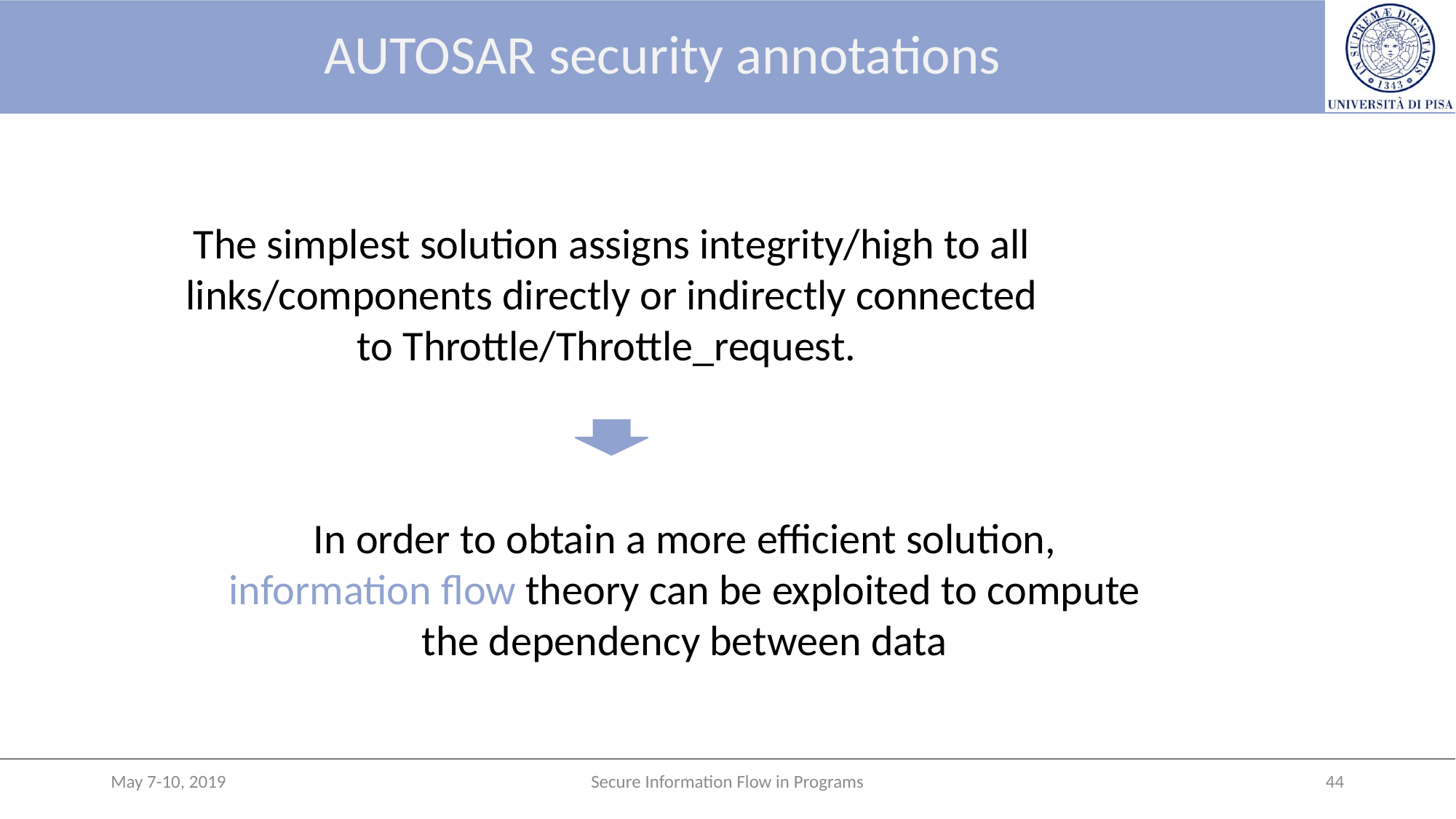

# AUTOSAR security annotations
The simplest solution assigns integrity/high to all links/components directly or indirectly connected to Throttle/Throttle_request.

In order to obtain a more efficient solution, information flow theory can be exploited to compute the dependency between data
May 7-10, 2019
Secure Information Flow in Programs
44